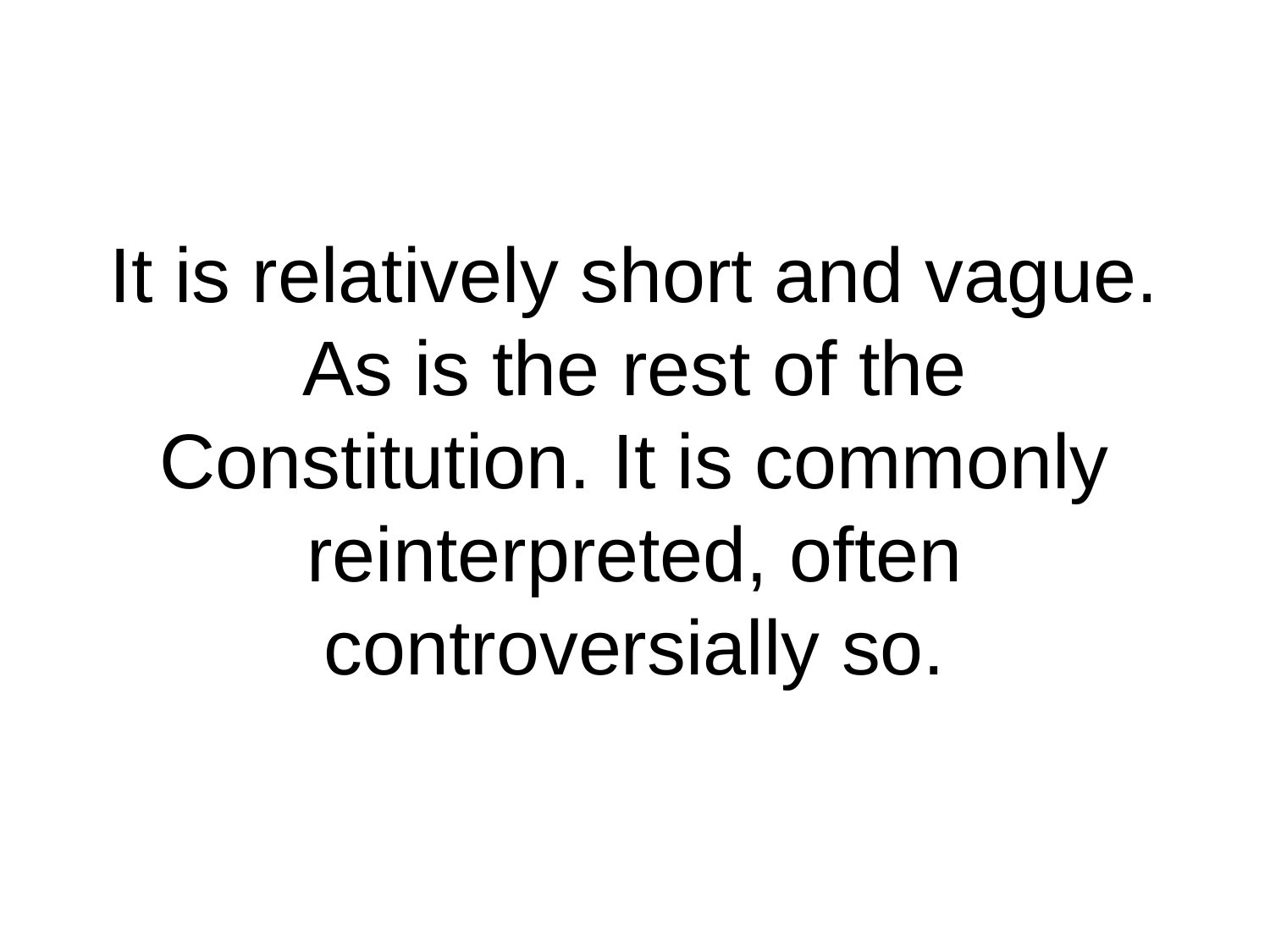

# It is relatively short and vague. As is the rest of the Constitution. It is commonly reinterpreted, often controversially so.